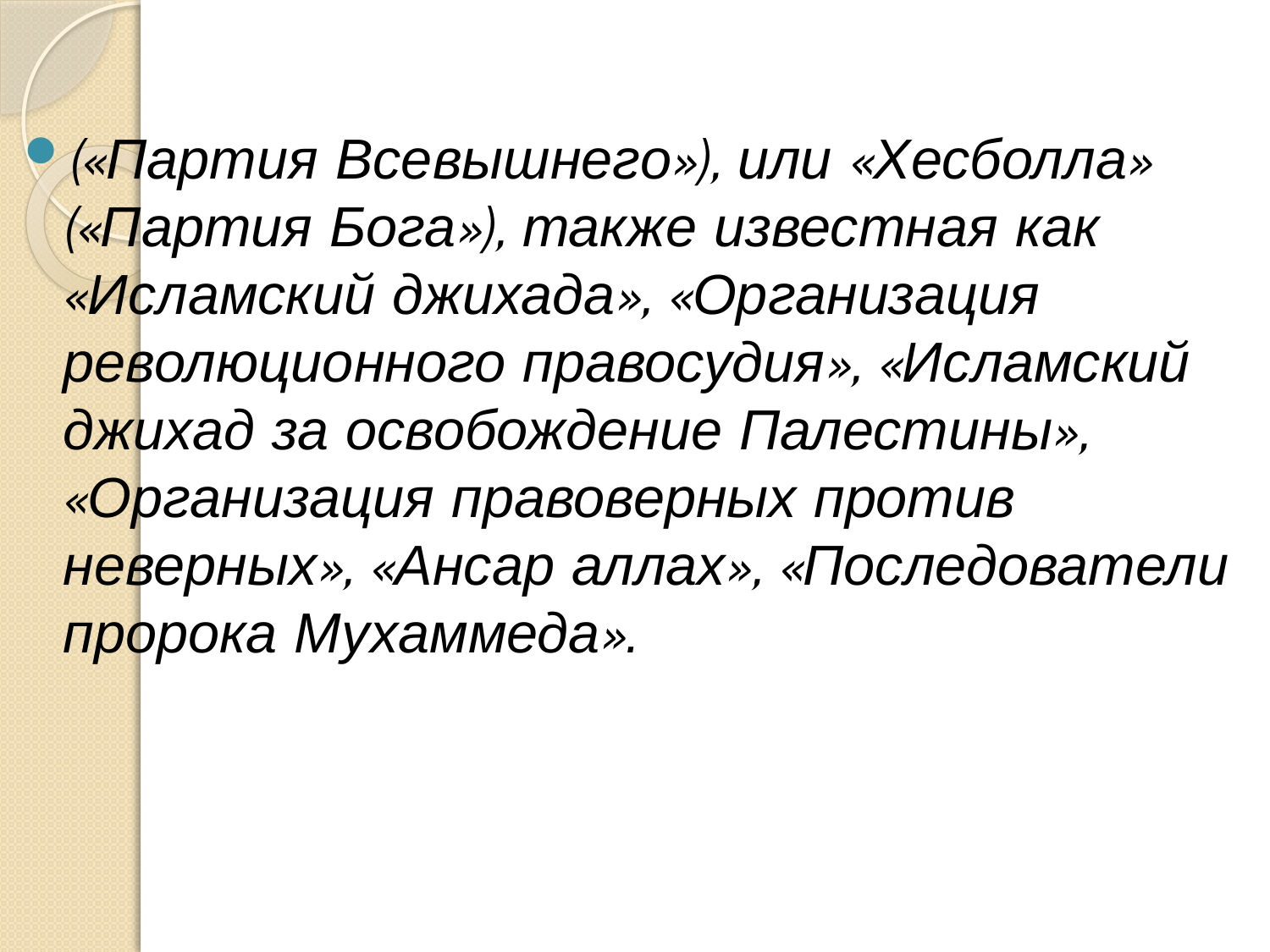

# Хезболла
(«Партия Всевышнего»), или «Хесболла» («Партия Бога»), также известная как «Исламский джихада», «Организация революционного правосудия», «Исламский джихад за освобождение Палестины», «Организация правоверных против неверных», «Ансар аллах», «Последователи пророка Мухаммеда».